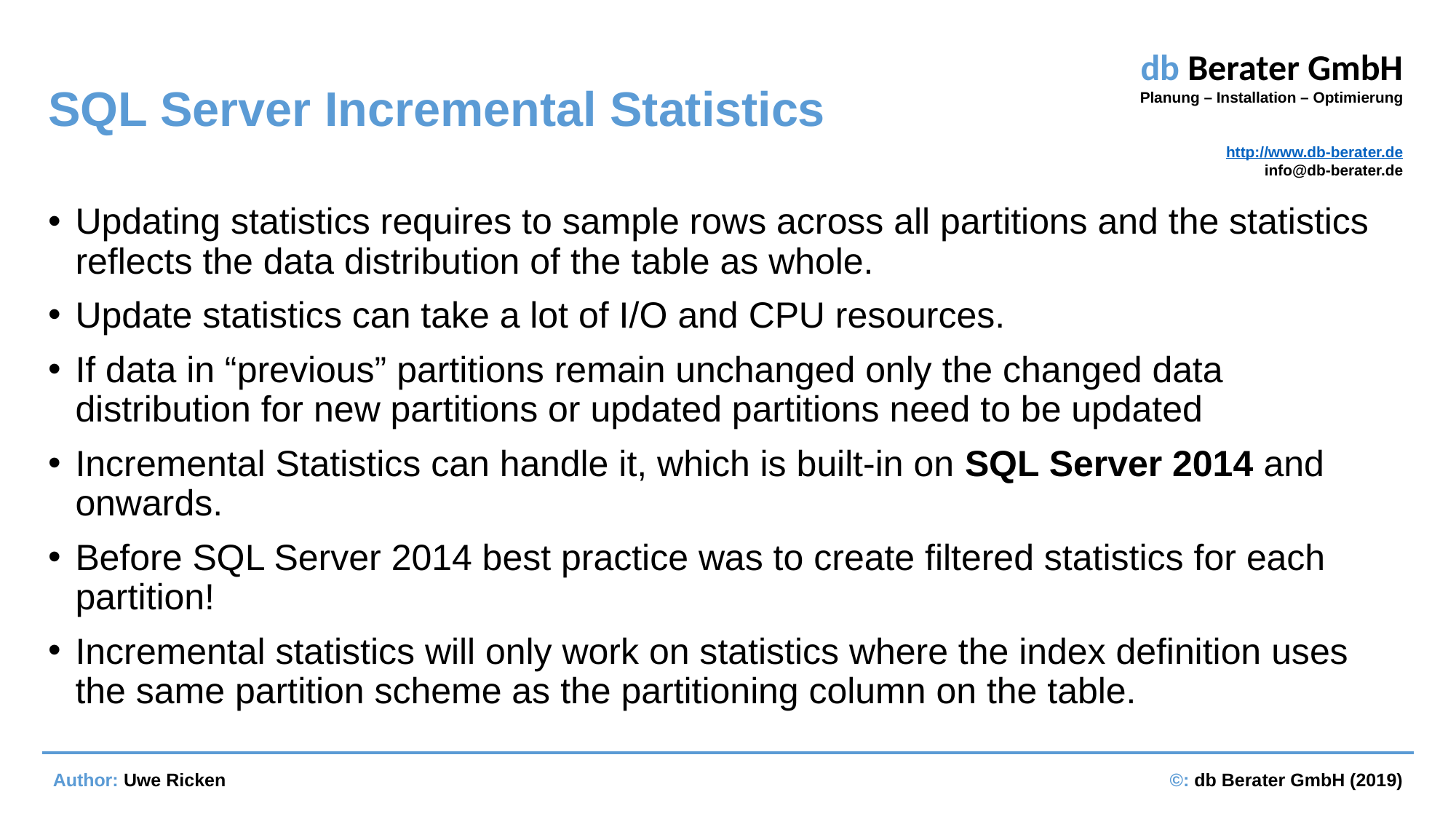

# SQL Server Incremental Statistics
Updating statistics requires to sample rows across all partitions and the statistics reflects the data distribution of the table as whole.
Update statistics can take a lot of I/O and CPU resources.
If data in “previous” partitions remain unchanged only the changed data distribution for new partitions or updated partitions need to be updated
Incremental Statistics can handle it, which is built-in on SQL Server 2014 and onwards.
Before SQL Server 2014 best practice was to create filtered statistics for each partition!
Incremental statistics will only work on statistics where the index definition uses the same partition scheme as the partitioning column on the table.